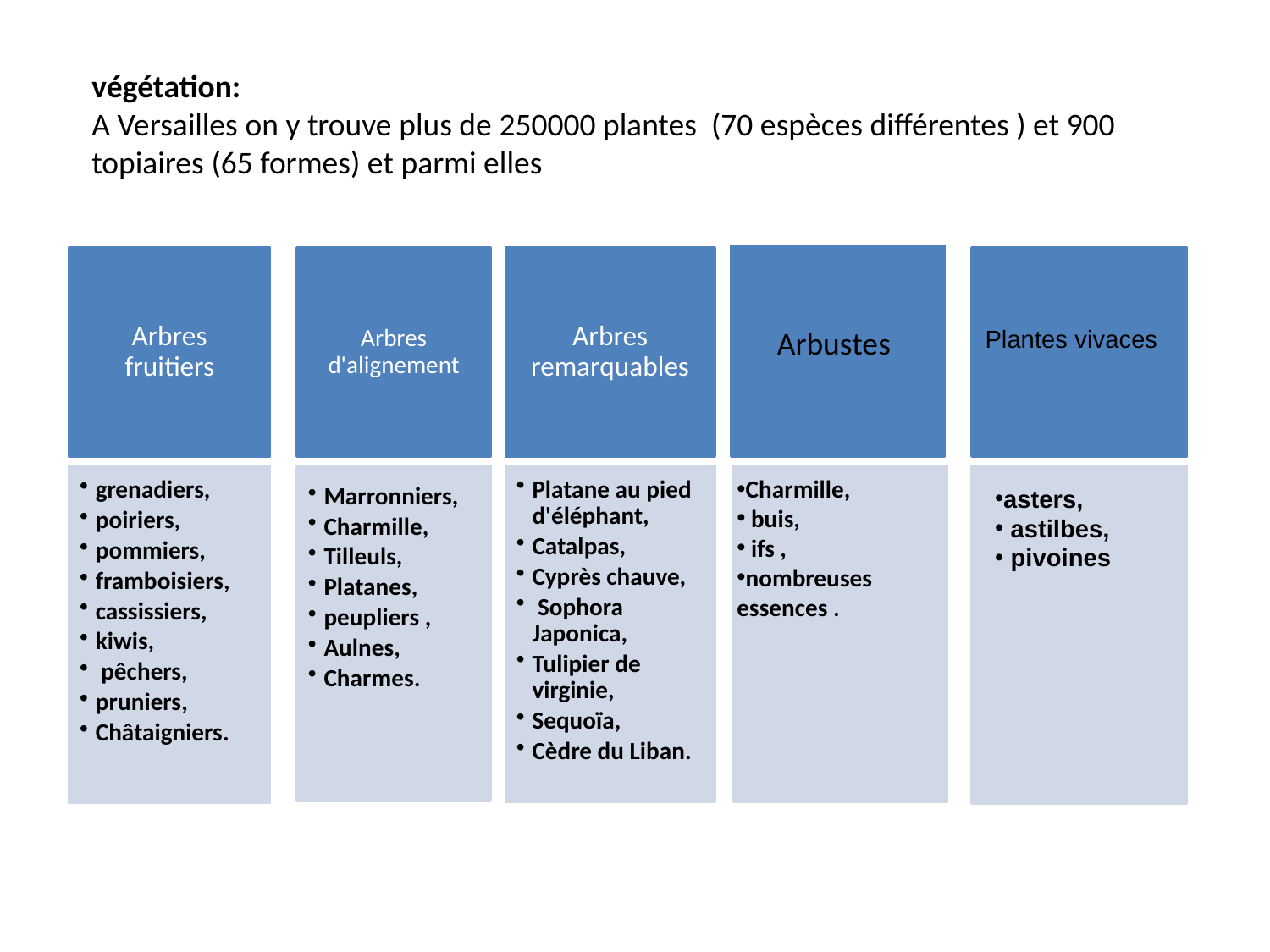

végétation:
A Versailles on y trouve plus de 250000 plantes  (70 espèces différentes ) et 900 topiaires (65 formes) et parmi elles

Arbres fruitiers

Arbres d'alignement

Arbres remarquables

Arbustes
Plantes vivaces

Marronniers,
Charmille,
Tilleuls,
Platanes,
peupliers ,
Aulnes,
Charmes.

Charmille,
 buis,
 ifs ,
nombreuses essences .

Platane au pied d'éléphant,
Catalpas,
Cyprès chauve,
 Sophora Japonica,
Tulipier de virginie,
Sequoïa,
Cèdre du Liban.

grenadiers,
poiriers,
pommiers,
framboisiers,
cassissiers,
kiwis,
 pêchers,
pruniers,
Châtaigniers.
asters,
 astilbes,
 pivoines